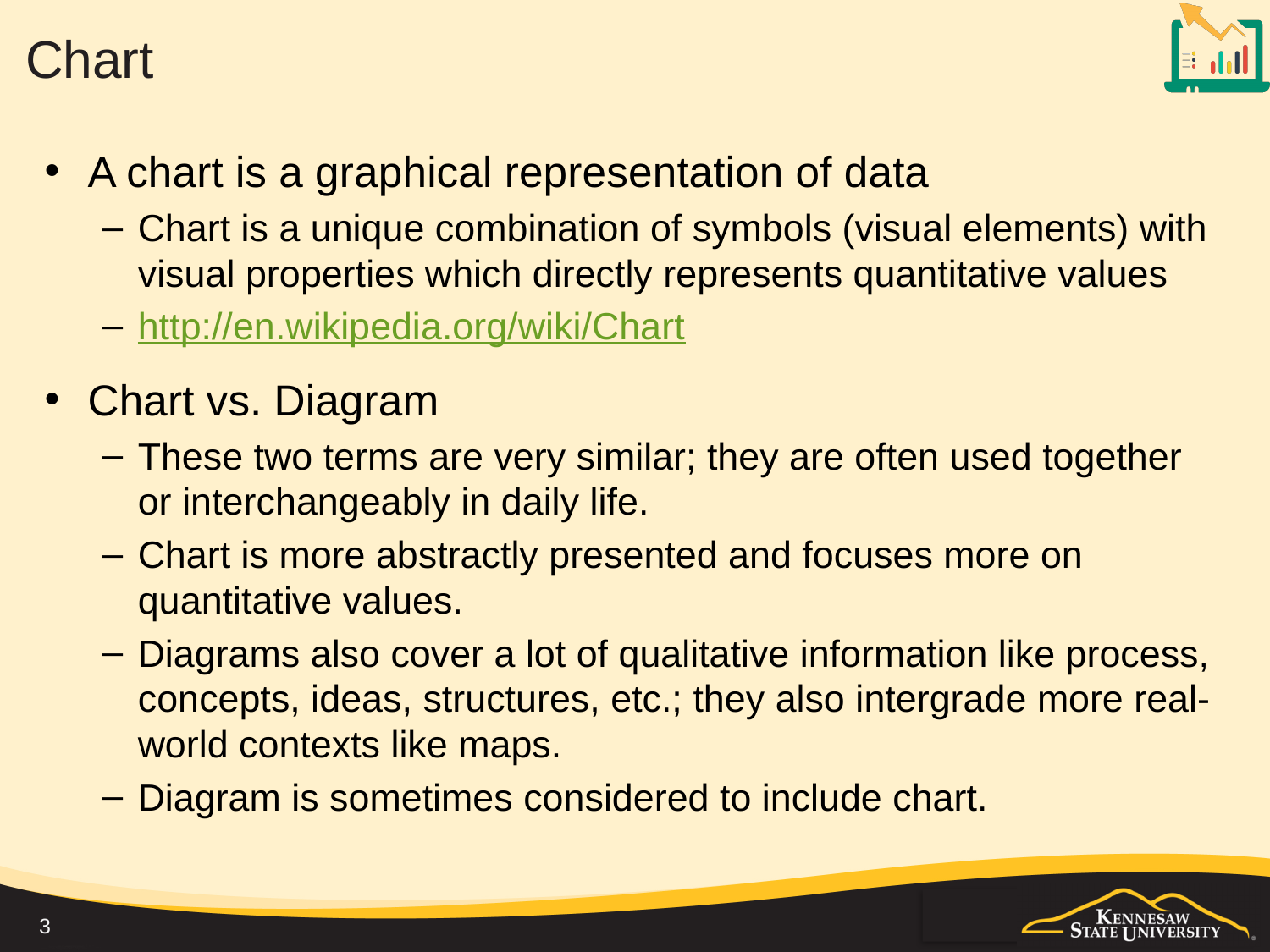

# Chart
A chart is a graphical representation of data
Chart is a unique combination of symbols (visual elements) with visual properties which directly represents quantitative values
http://en.wikipedia.org/wiki/Chart
Chart vs. Diagram
These two terms are very similar; they are often used together or interchangeably in daily life.
Chart is more abstractly presented and focuses more on quantitative values.
Diagrams also cover a lot of qualitative information like process, concepts, ideas, structures, etc.; they also intergrade more real-world contexts like maps.
Diagram is sometimes considered to include chart.

3